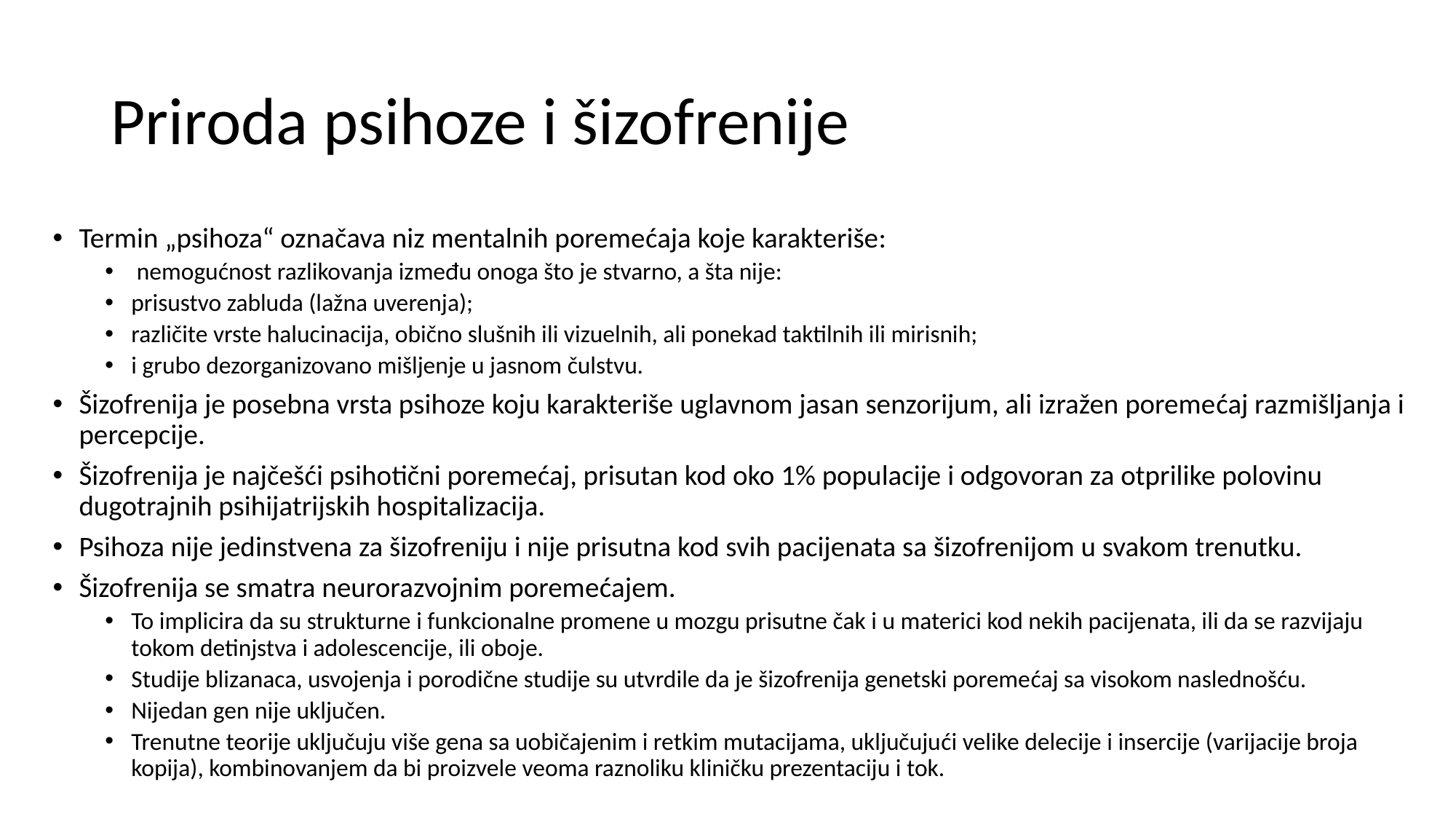

# Priroda psihoze i šizofrenije
Termin „psihoza“ označava niz mentalnih poremećaja koje karakteriše:
 nemogućnost razlikovanja između onoga što je stvarno, a šta nije:
prisustvo zabluda (lažna uverenja);
različite vrste halucinacija, obično slušnih ili vizuelnih, ali ponekad taktilnih ili mirisnih;
i grubo dezorganizovano mišljenje u jasnom čulstvu.
Šizofrenija je posebna vrsta psihoze koju karakteriše uglavnom jasan senzorijum, ali izražen poremećaj razmišljanja i percepcije.
Šizofrenija je najčešći psihotični poremećaj, prisutan kod oko 1% populacije i odgovoran za otprilike polovinu dugotrajnih psihijatrijskih hospitalizacija.
Psihoza nije jedinstvena za šizofreniju i nije prisutna kod svih pacijenata sa šizofrenijom u svakom trenutku.
Šizofrenija se smatra neurorazvojnim poremećajem.
To implicira da su strukturne i funkcionalne promene u mozgu prisutne čak i u materici kod nekih pacijenata, ili da se razvijaju tokom detinjstva i adolescencije, ili oboje.
Studije blizanaca, usvojenja i porodične studije su utvrdile da je šizofrenija genetski poremećaj sa visokom naslednošću.
Nijedan gen nije uključen.
Trenutne teorije uključuju više gena sa uobičajenim i retkim mutacijama, uključujući velike delecije i insercije (varijacije broja kopija), kombinovanjem da bi proizvele veoma raznoliku kliničku prezentaciju i tok.